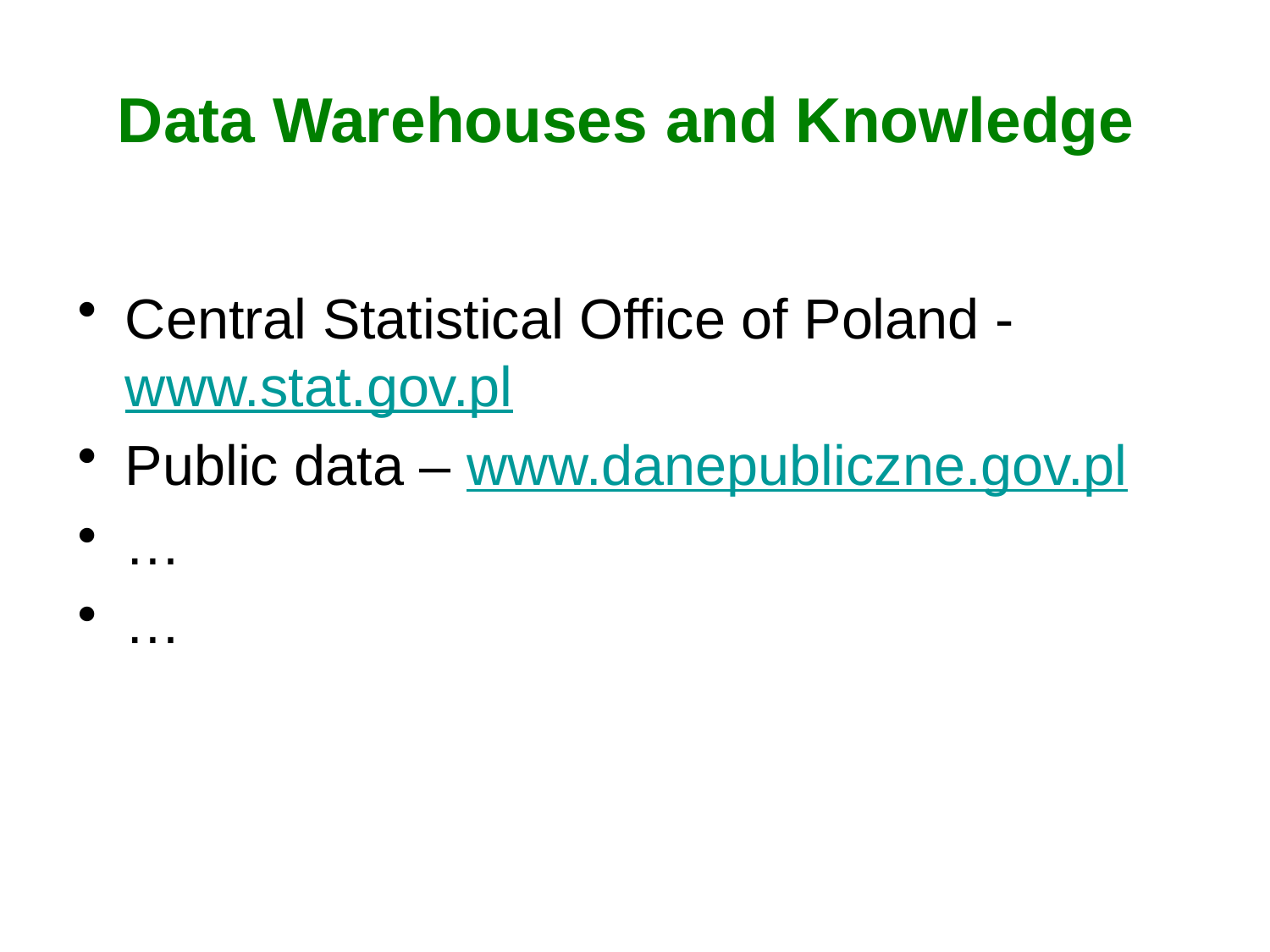

# Data Warehouses and Knowledge
Central Statistical Office of Poland - www.stat.gov.pl
Public data – www.danepubliczne.gov.pl
…
…